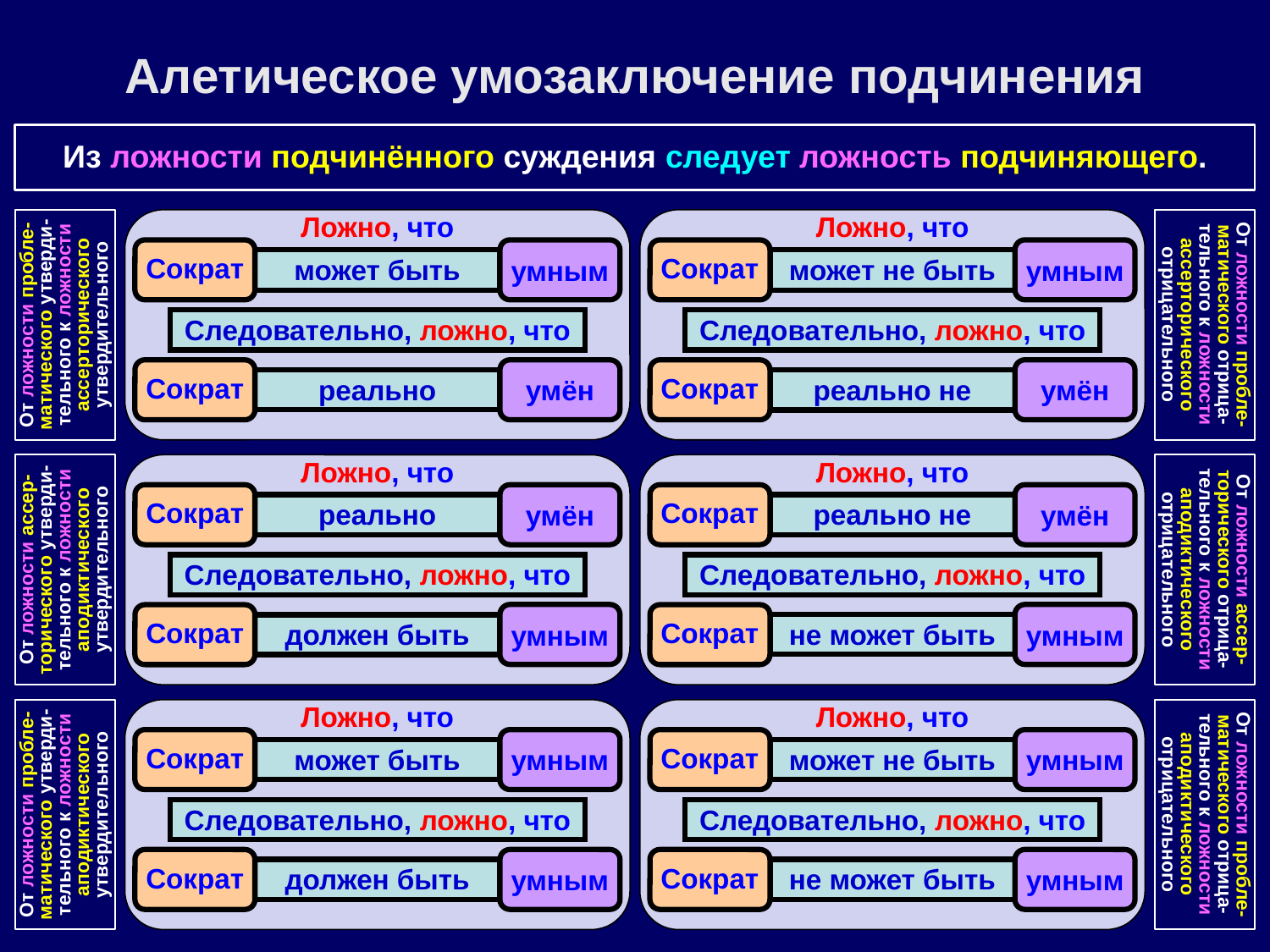

Алетическое умозаключение подчинения
Из ложности подчинённого суждения следует ложность подчиняющего.
Ложно, что
Ложно, что
Сократ
умным
Сократ
умным
может быть
может не быть
От ложности пробле-матического утверди-тельного к ложности ассерторического утвердительного
От ложности пробле-матического отрица-тельного к ложности ассерторического отрицательного
Следовательно, ложно, что
Следовательно, ложно, что
Сократ
умён
Сократ
умён
реально
реально не
Ложно, что
Ложно, что
Сократ
умён
Сократ
умён
реально
реально не
От ложности ассер-торического утверди-тельного к ложности аподиктического утвердительного
От ложности ассер-торического отрица-тельного к ложности аподиктического отрицательного
Следовательно, ложно, что
Следовательно, ложно, что
умным
умным
Сократ
Сократ
не может быть
должен быть
Ложно, что
Ложно, что
Сократ
умным
Сократ
умным
может быть
может не быть
От ложности пробле-матического утверди-тельного к ложности аподиктического утвердительного
От ложности пробле-матического отрица-тельного к ложности аподиктического отрицательного
Следовательно, ложно, что
Следовательно, ложно, что
Сократ
умным
Сократ
умным
должен быть
не может быть